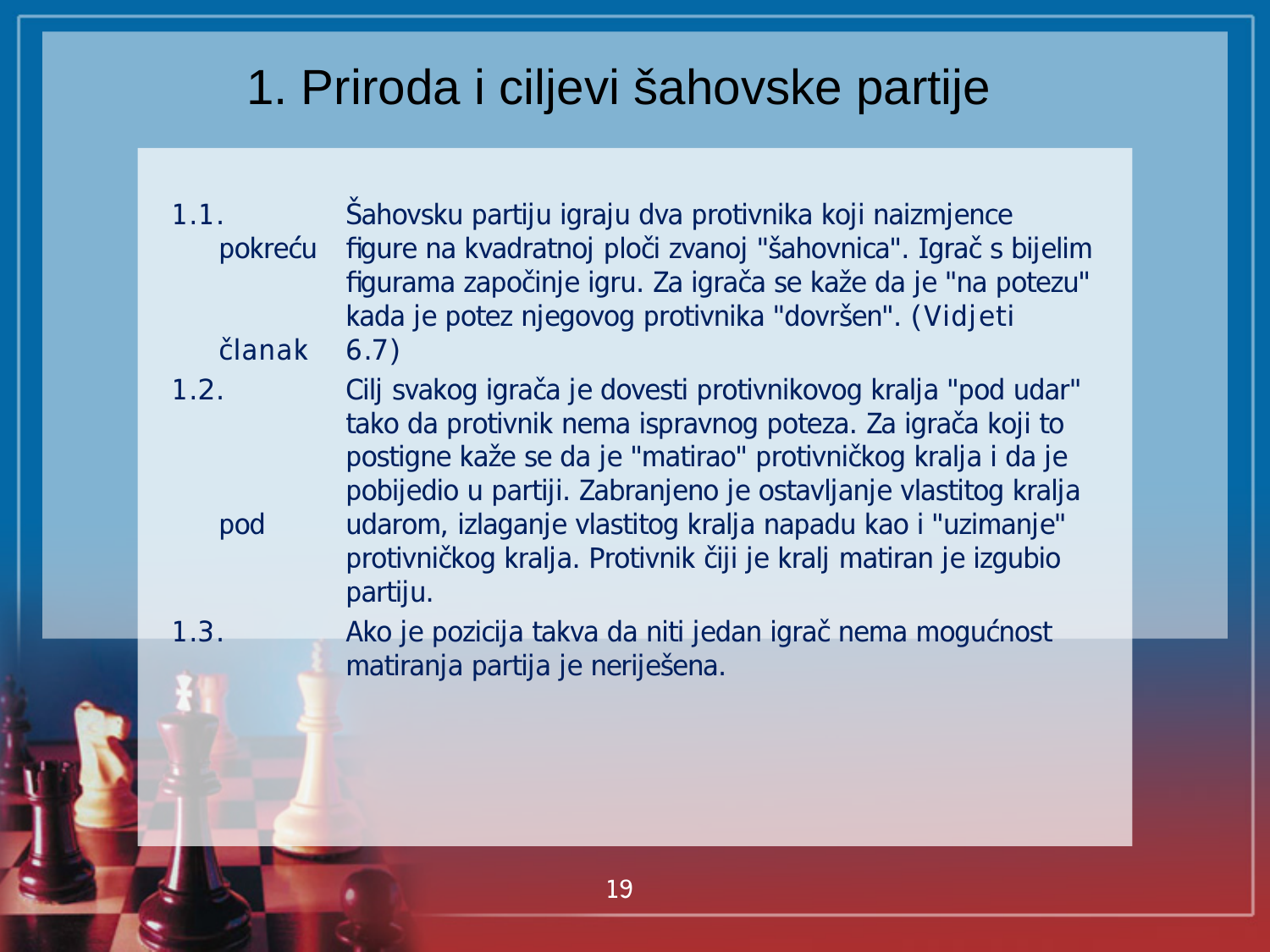

# 1. Priroda i ciljevi šahovske partije
1.1.	Šahovsku partiju igraju dva protivnika koji naizmjence pokreću 	figure na kvadratnoj ploči zvanoj "šahovnica". Igrač s bijelim 	figurama započinje igru. Za igrača se kaže da je "na potezu" 	kada je potez njegovog protivnika "dovršen". (Vidjeti članak 	6.7)
1.2.	Cilj svakog igrača je dovesti protivnikovog kralja "pod udar" 	tako da protivnik nema ispravnog poteza. Za igrača koji to 	postigne kaže se da je "matirao" protivničkog kralja i da je 	pobijedio u partiji. Zabranjeno je ostavljanje vlastitog kralja pod 	udarom, izlaganje vlastitog kralja napadu kao i "uzimanje" 	protivničkog kralja. Protivnik čiji je kralj matiran je izgubio 	partiju.
1.3.	Ako je pozicija takva da niti jedan igrač nema mogućnost 	matiranja partija je neriješena.
19